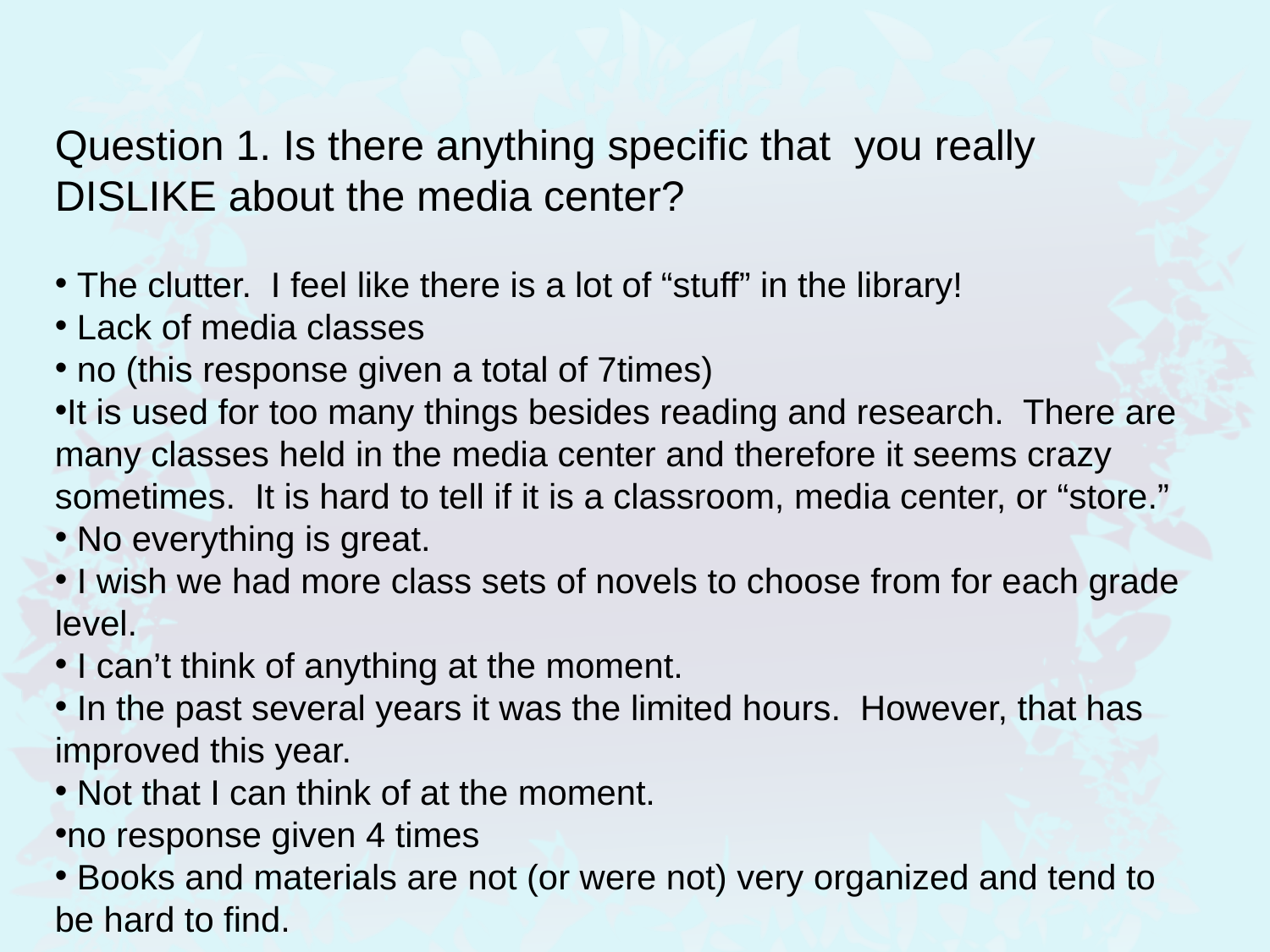

Question 1. Is there anything specific that  you really DISLIKE about the media center?

 The clutter.  I feel like there is a lot of “stuff” in the library!
 Lack of media classes
 no (this response given a total of 7times)
It is used for too many things besides reading and research.  There are many classes held in the media center and therefore it seems crazy sometimes.  It is hard to tell if it is a classroom, media center, or “store.”
 No everything is great.
 I wish we had more class sets of novels to choose from for each grade level.
 I can’t think of anything at the moment.
 In the past several years it was the limited hours.  However, that has improved this year.
 Not that I can think of at the moment.
no response given 4 times
 Books and materials are not (or were not) very organized and tend to be hard to find.